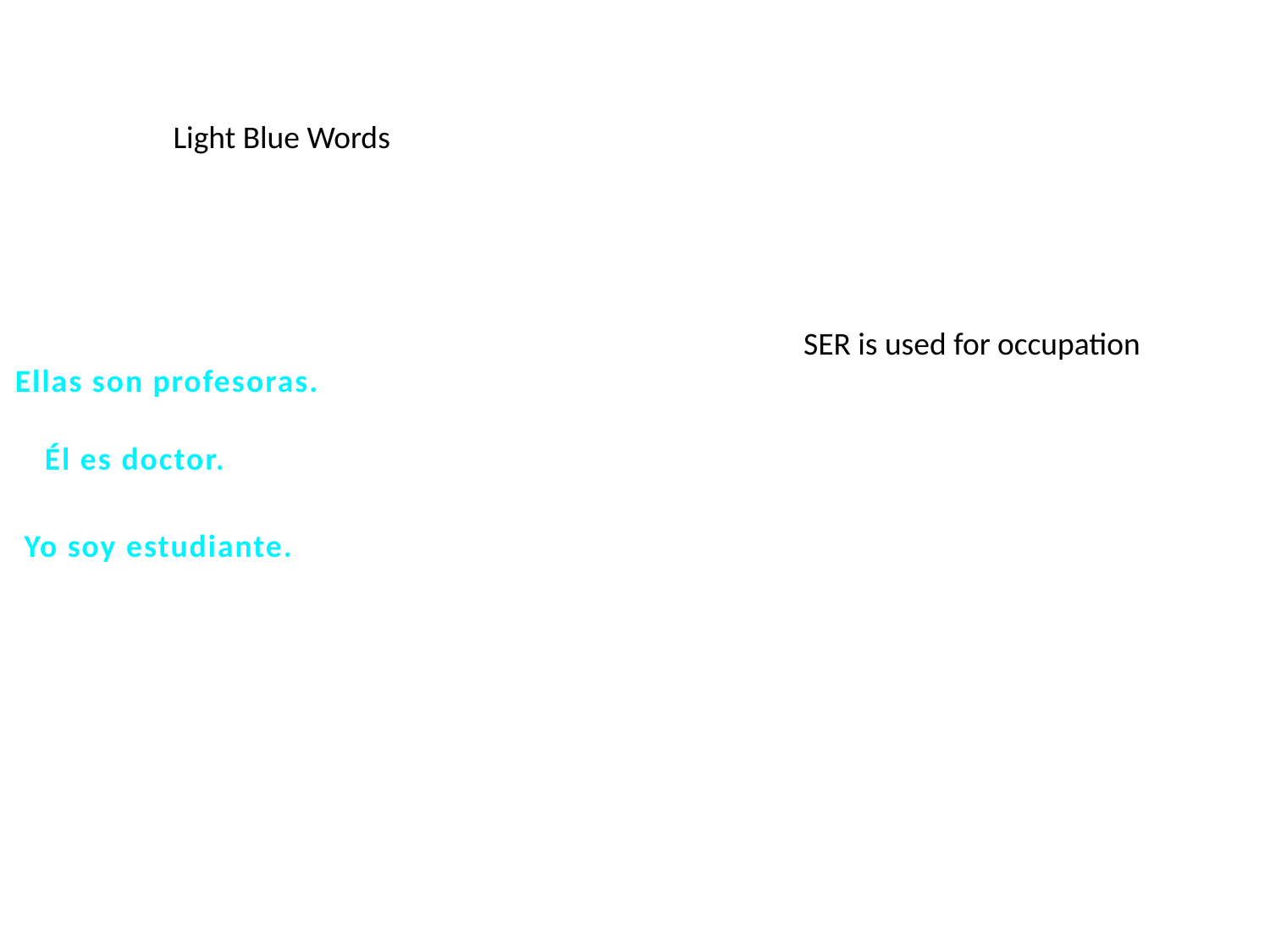

Light Blue Words
SER is used for occupation
Ellas son profesoras.
Él es doctor.

Yo soy estudiante.